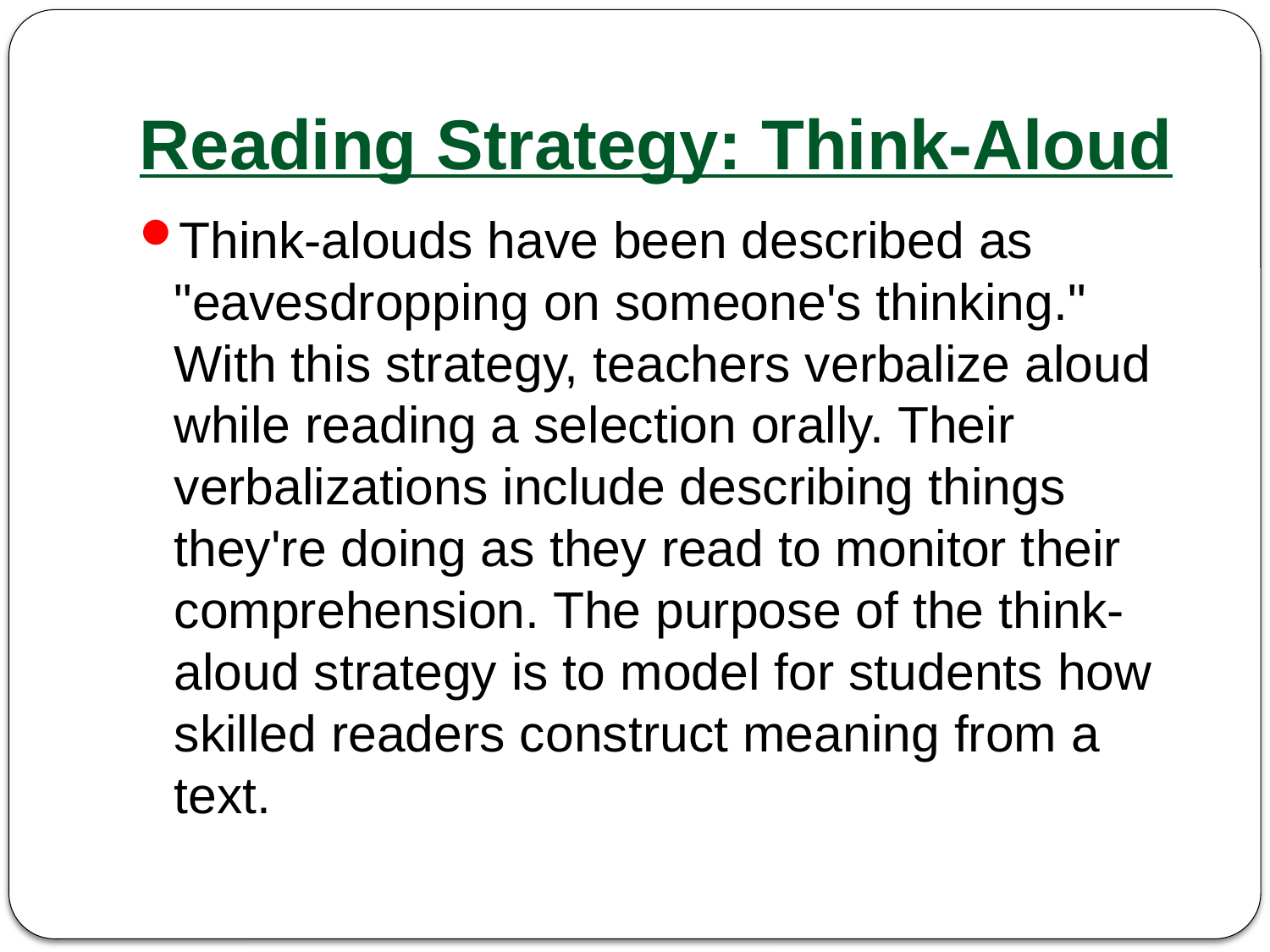

# Reading Strategy: Think-Aloud
Think-alouds have been described as "eavesdropping on someone's thinking." With this strategy, teachers verbalize aloud while reading a selection orally. Their verbalizations include describing things they're doing as they read to monitor their comprehension. The purpose of the think-aloud strategy is to model for students how skilled readers construct meaning from a text.